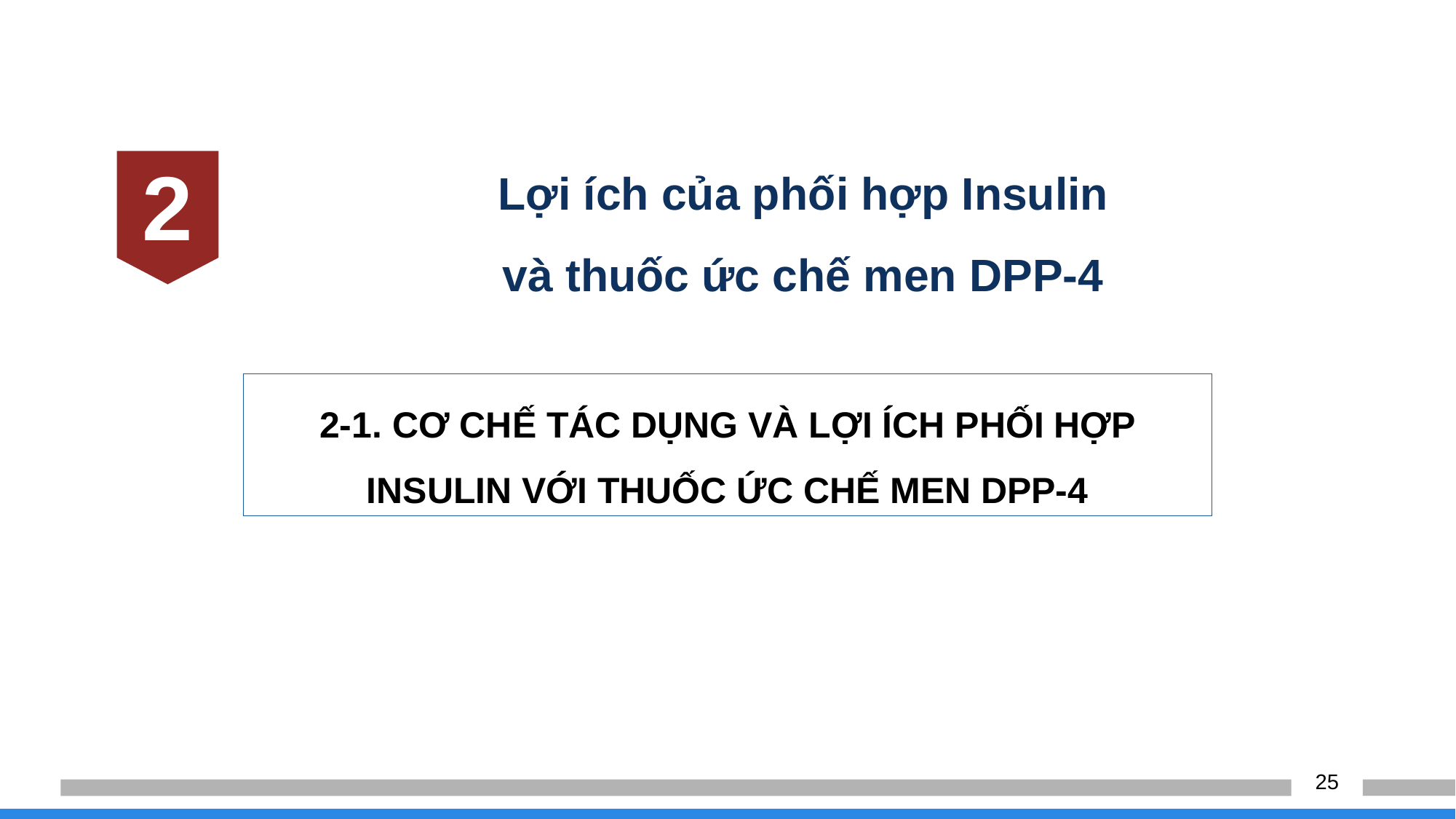

2
# Lợi ích của phối hợp Insulin và thuốc ức chế men DPP-4
2-1. CƠ CHẾ TÁC DỤNG VÀ LỢI ÍCH PHỐI HỢP INSULIN VỚI THUỐC ỨC CHẾ MEN DPP-4
25